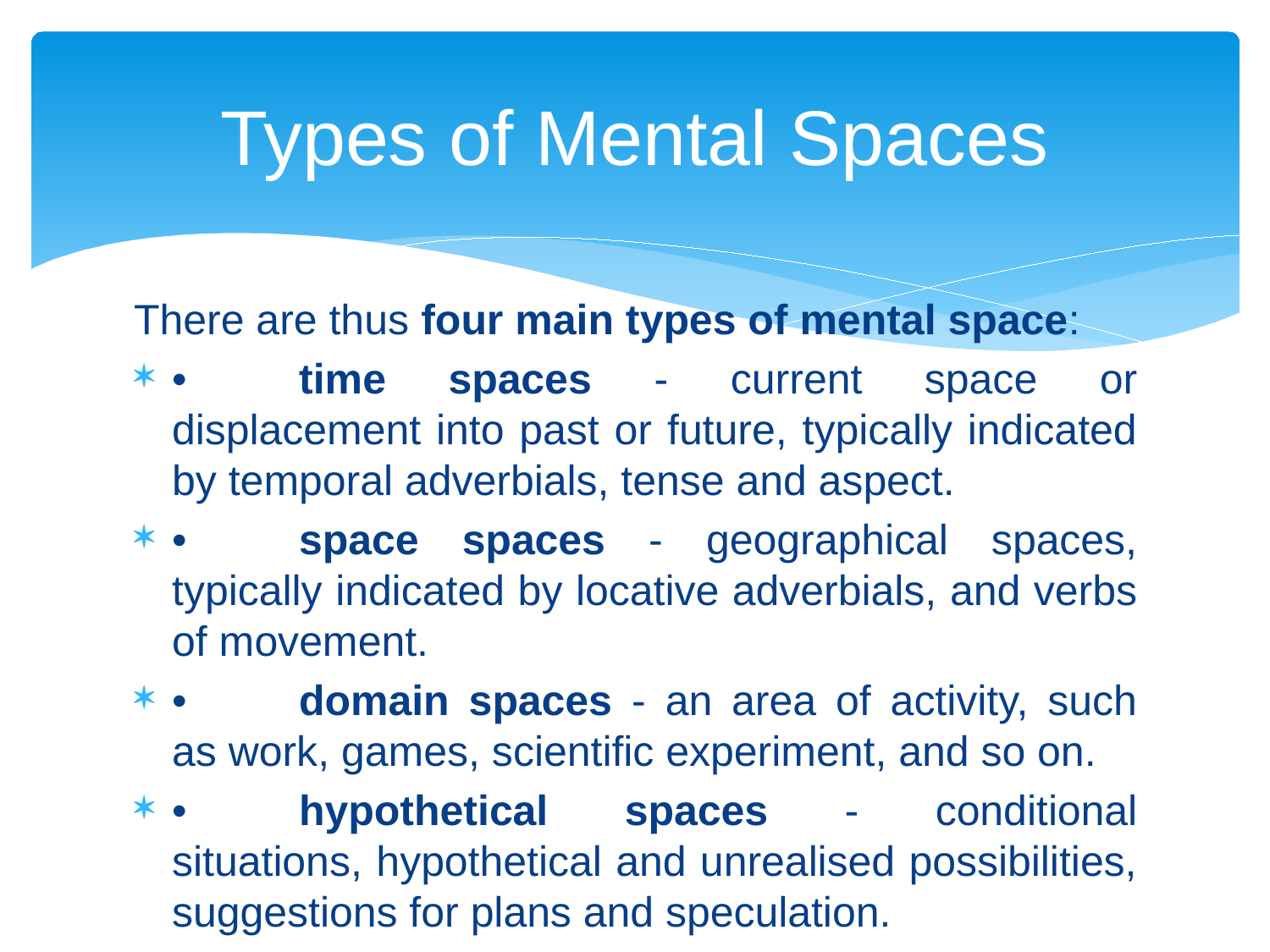

# Types of Mental Spaces
There are thus four main types of mental space:
•	time spaces - current space or displacement into past or future, typically indicated by temporal adverbials, tense and aspect.
•	space spaces - geographical spaces, typically indicated by locative adverbials, and verbs of movement.
•	domain spaces - an area of activity, such as work, games, scientific experiment, and so on.
•	hypothetical spaces - conditional situations, hypothetical and unrealised possibilities, suggestions for plans and speculation.